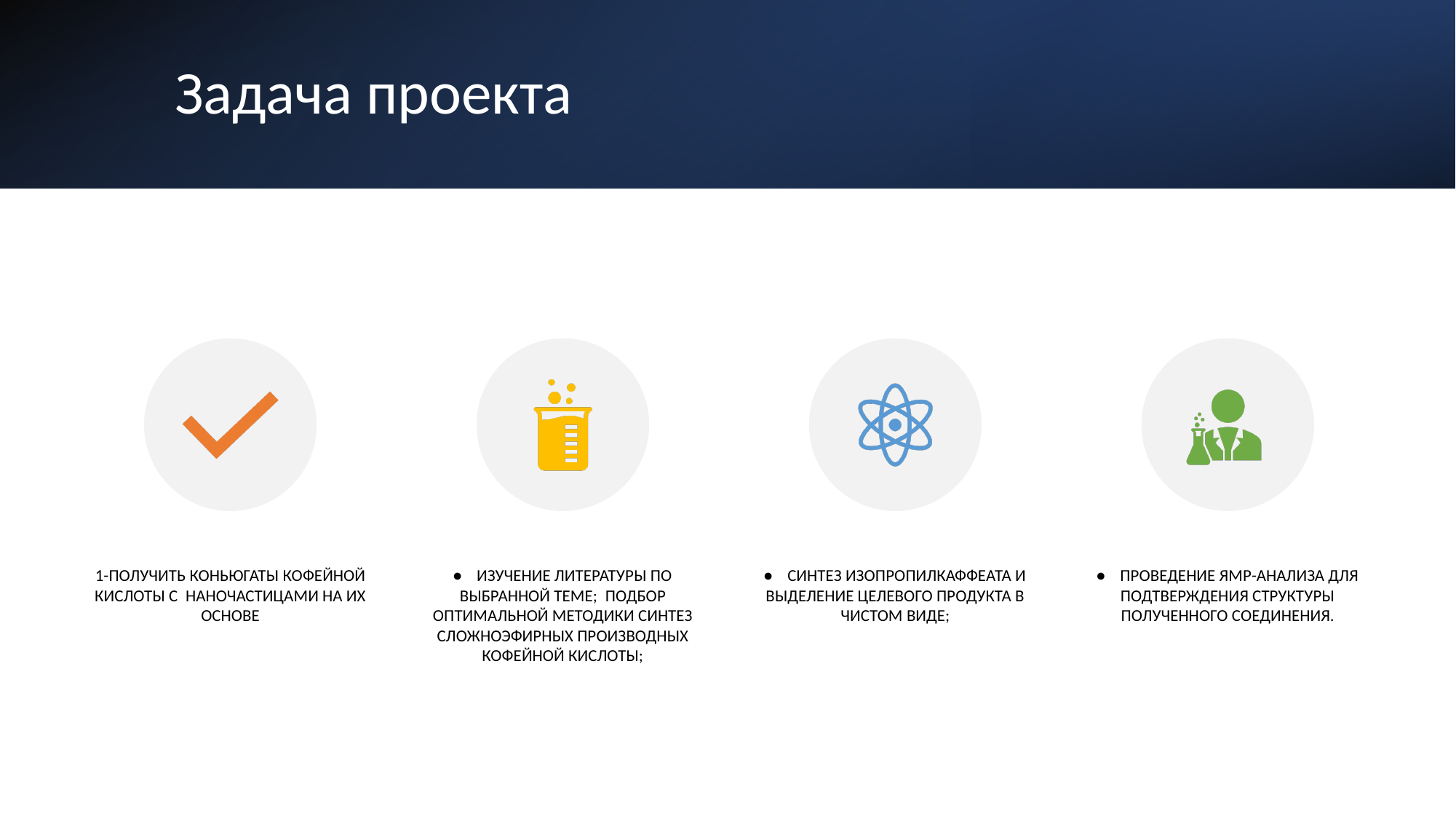

# Задача проекта
1-Получить коньюгаты кофейной кислоты с  наночастицами на их основе
⦁    Изучение литературы по выбранной теме;  Подбор оптимальной методики синтез сложноэфирных производных кофейной кислоты;
⦁    Синтез изопропилкаффеата и выделение целевого продукта в чистом виде;
⦁    Проведение ЯМР-анализа для подтверждения структуры полученного соединения.